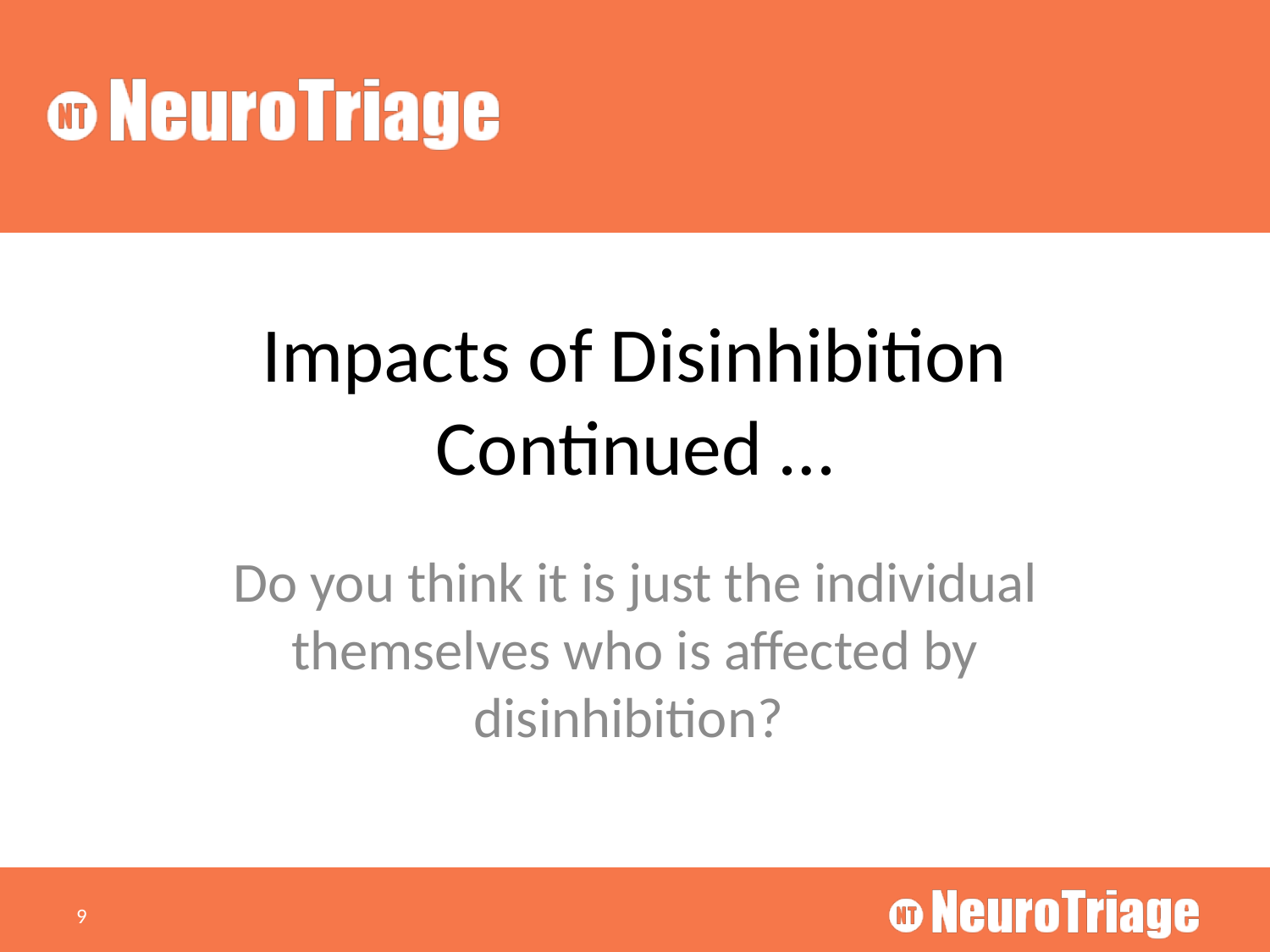

# Impacts of Disinhibition Continued …
Do you think it is just the individual themselves who is affected by disinhibition?
9